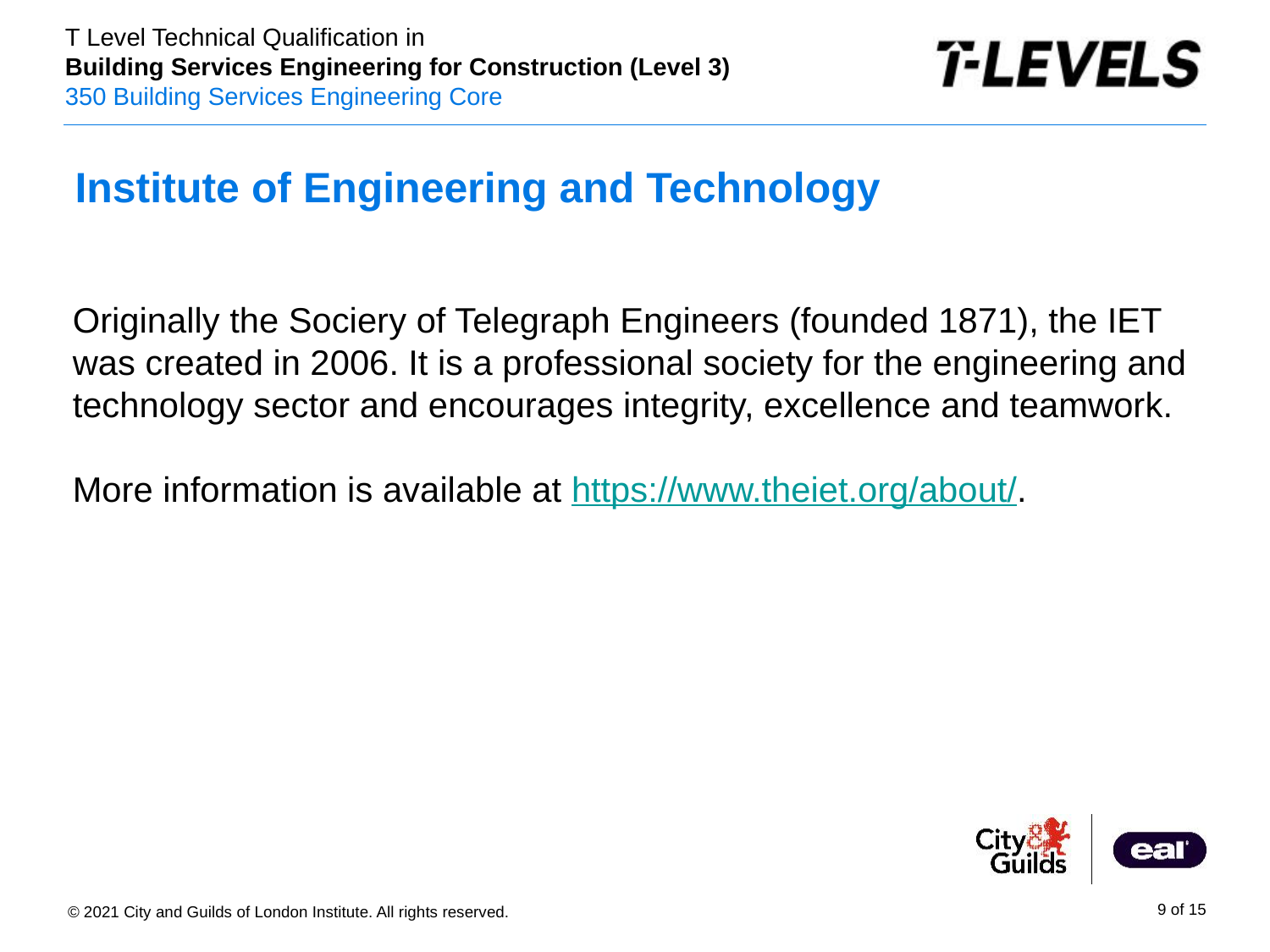

# Institute of Engineering and Technology
Originally the Sociery of Telegraph Engineers (founded 1871), the IET was created in 2006. It is a professional society for the engineering and technology sector and encourages integrity, excellence and teamwork.

More information is available at https://www.theiet.org/about/.